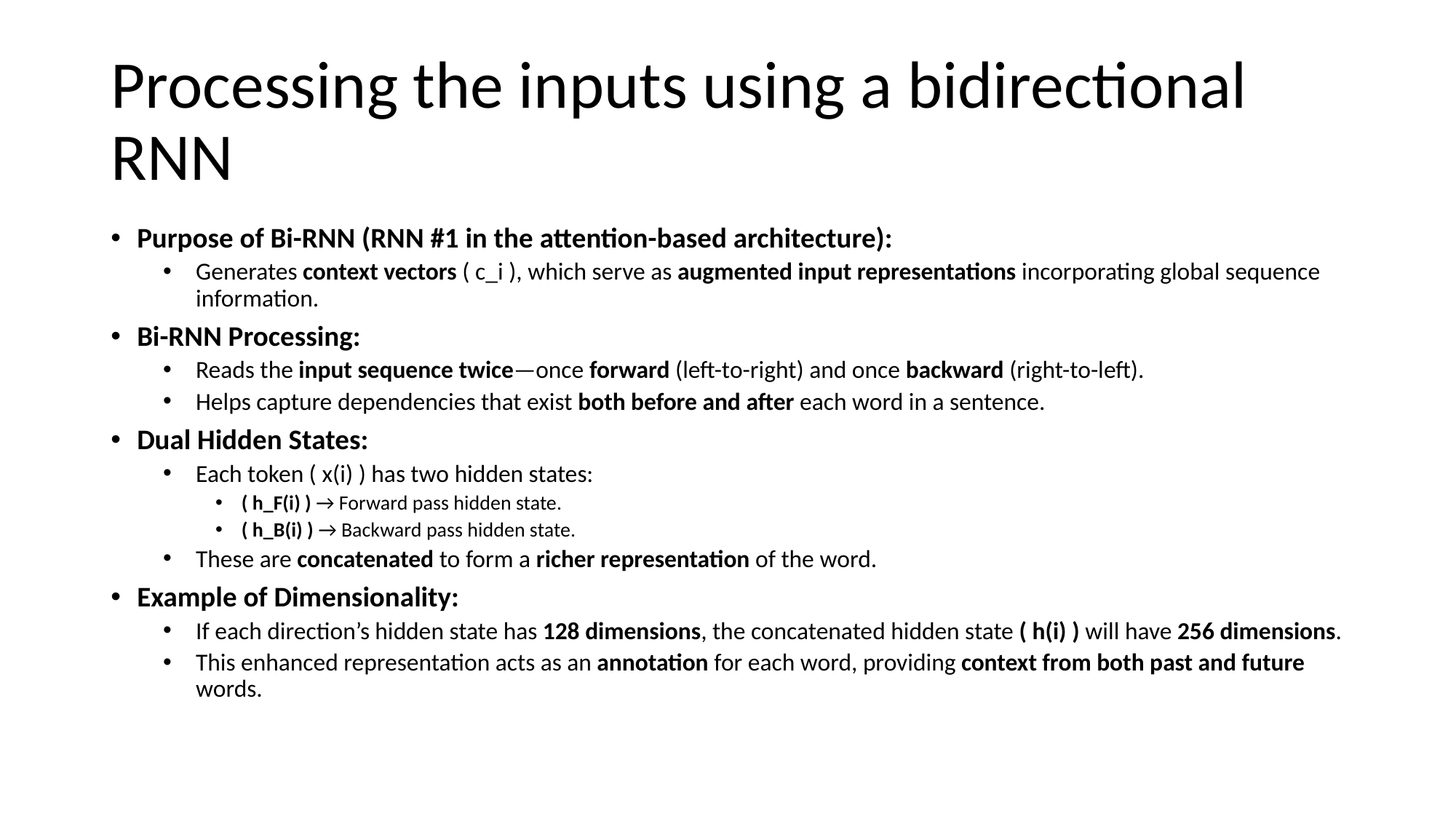

# Processing the inputs using a bidirectional RNN
Purpose of Bi-RNN (RNN #1 in the attention-based architecture):
Generates context vectors ( c_i ), which serve as augmented input representations incorporating global sequence information.
Bi-RNN Processing:
Reads the input sequence twice—once forward (left-to-right) and once backward (right-to-left).
Helps capture dependencies that exist both before and after each word in a sentence.
Dual Hidden States:
Each token ( x(i) ) has two hidden states:
( h_F(i) ) → Forward pass hidden state.
( h_B(i) ) → Backward pass hidden state.
These are concatenated to form a richer representation of the word.
Example of Dimensionality:
If each direction’s hidden state has 128 dimensions, the concatenated hidden state ( h(i) ) will have 256 dimensions.
This enhanced representation acts as an annotation for each word, providing context from both past and future words.